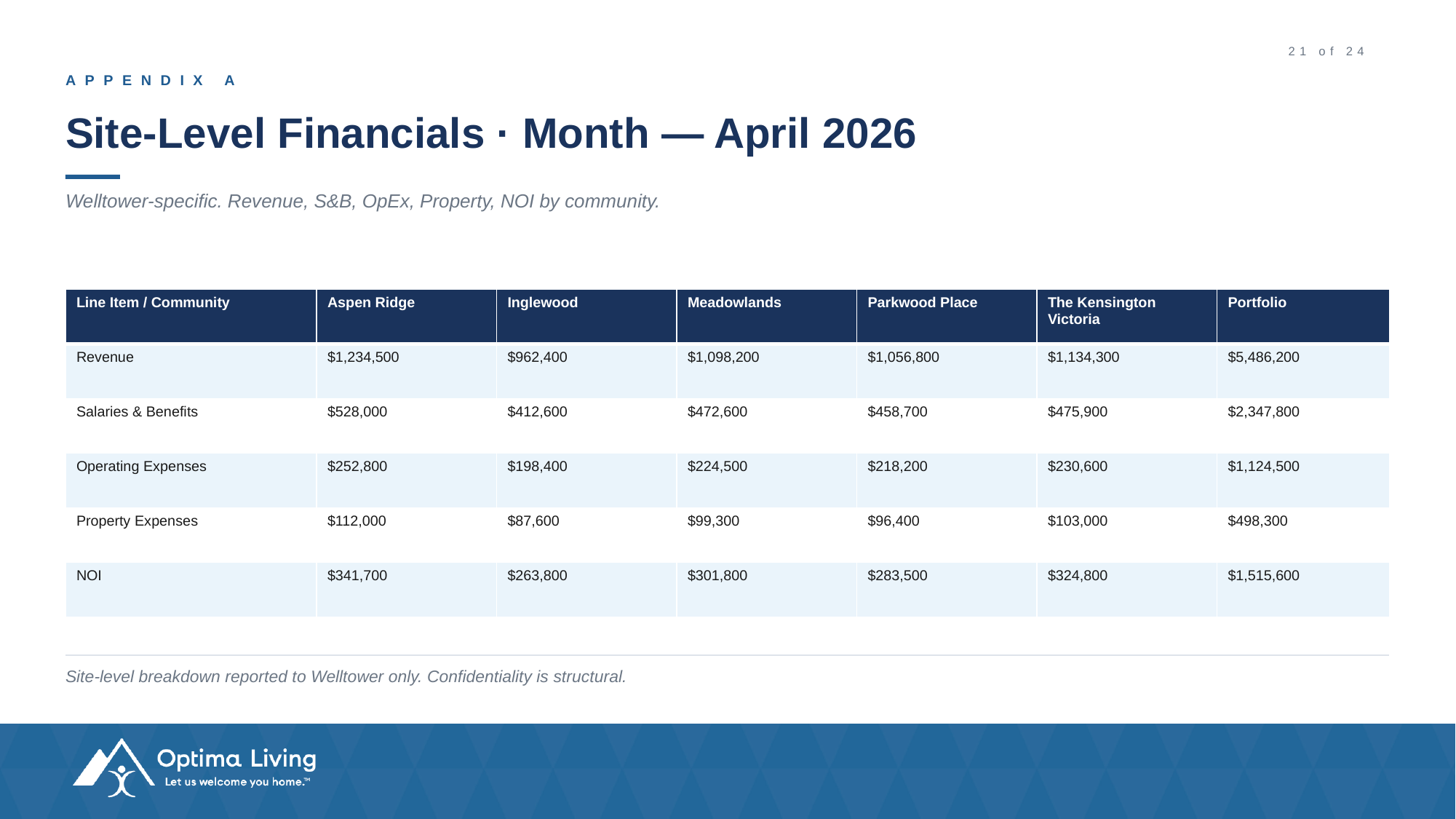

#
21 of 24
APPENDIX A
Site-Level Financials · Month — April 2026

Welltower-specific. Revenue, S&B, OpEx, Property, NOI by community.
| Line Item / Community | Aspen Ridge | Inglewood | Meadowlands | Parkwood Place | The Kensington Victoria | Portfolio |
| --- | --- | --- | --- | --- | --- | --- |
| Revenue | $1,234,500 | $962,400 | $1,098,200 | $1,056,800 | $1,134,300 | $5,486,200 |
| Salaries & Benefits | $528,000 | $412,600 | $472,600 | $458,700 | $475,900 | $2,347,800 |
| Operating Expenses | $252,800 | $198,400 | $224,500 | $218,200 | $230,600 | $1,124,500 |
| Property Expenses | $112,000 | $87,600 | $99,300 | $96,400 | $103,000 | $498,300 |
| NOI | $341,700 | $263,800 | $301,800 | $283,500 | $324,800 | $1,515,600 |
Site-level breakdown reported to Welltower only. Confidentiality is structural.